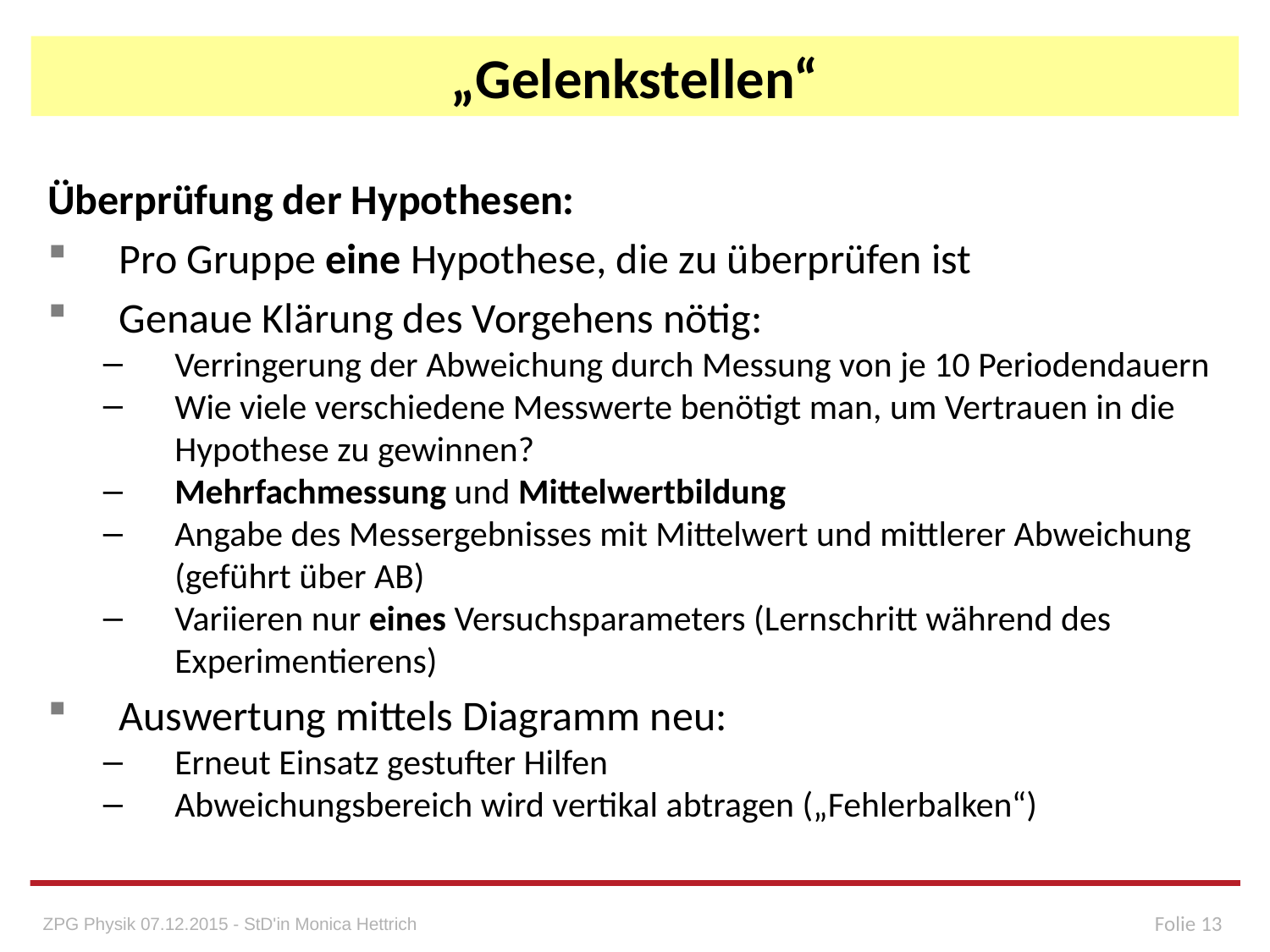

# „Gelenkstellen“
Überprüfung der Hypothesen:
Pro Gruppe eine Hypothese, die zu überprüfen ist
Genaue Klärung des Vorgehens nötig:
Verringerung der Abweichung durch Messung von je 10 Periodendauern
Wie viele verschiedene Messwerte benötigt man, um Vertrauen in die Hypothese zu gewinnen?
Mehrfachmessung und Mittelwertbildung
Angabe des Messergebnisses mit Mittelwert und mittlerer Abweichung (geführt über AB)
Variieren nur eines Versuchsparameters (Lernschritt während des Experimentierens)
Auswertung mittels Diagramm neu:
Erneut Einsatz gestufter Hilfen
Abweichungsbereich wird vertikal abtragen („Fehlerbalken“)
Folie 13
ZPG Physik 07.12.2015 - StD'in Monica Hettrich